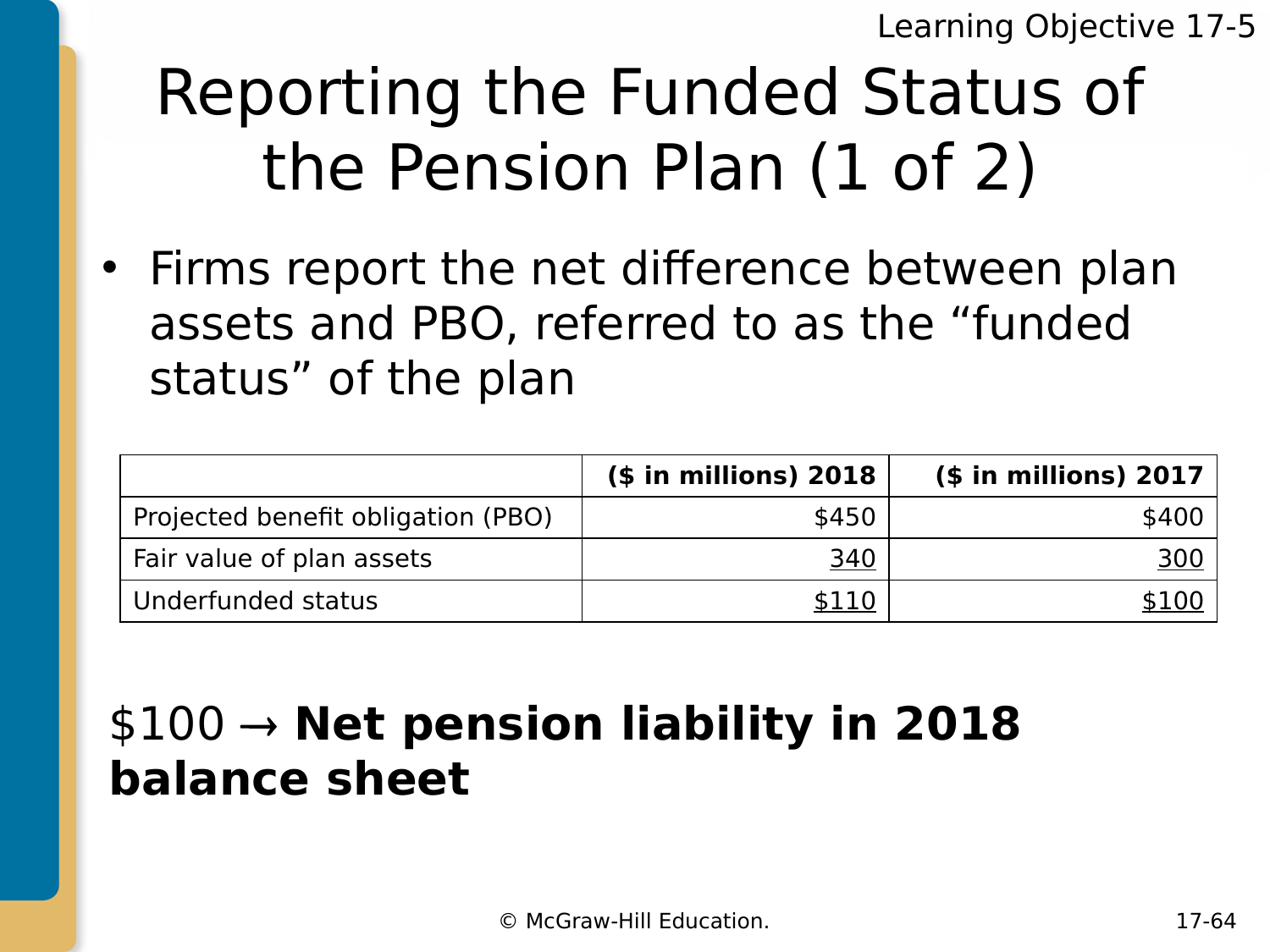

Learning Objective 17-5
# Reporting the Funded Status of the Pension Plan (1 of 2)
Firms report the net difference between plan assets and PBO, referred to as the “funded status” of the plan
|  | ($ in millions) 2018 | ($ in millions) 2017 |
| --- | --- | --- |
| Projected benefit obligation (PBO) | $450 | $400 |
| Fair value of plan assets | 340 | 300 |
| Underfunded status | $110 | $100 |
$100 → Net pension liability in 2018 balance sheet